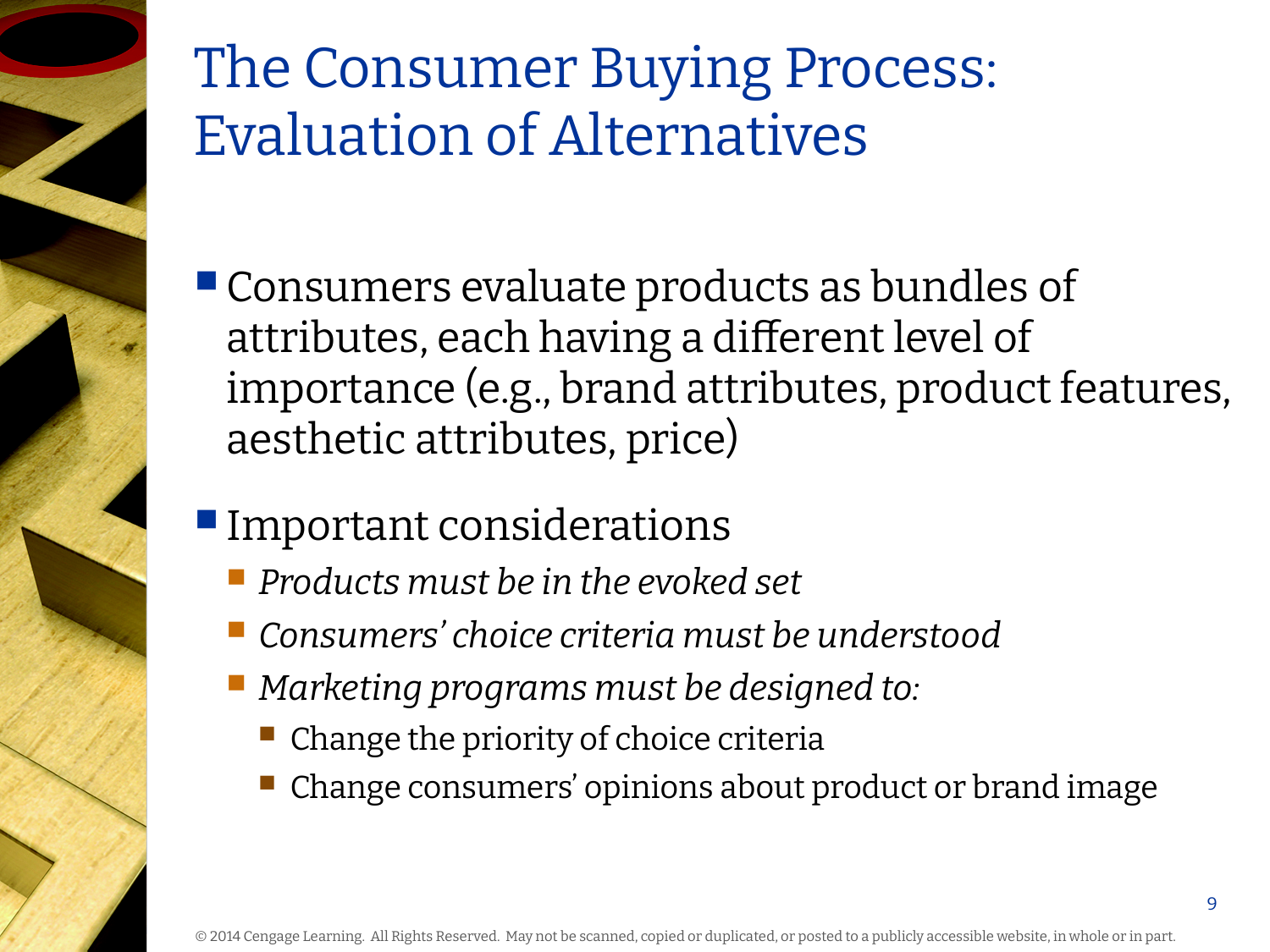

# The Consumer Buying Process: Evaluation of Alternatives

Consumers evaluate products as bundles of attributes, each having a different level of importance (e.g., brand attributes, product features, aesthetic attributes, price)
Important considerations
Products must be in the evoked set
Consumers’ choice criteria must be understood
Marketing programs must be designed to:
Change the priority of choice criteria
Change consumers’ opinions about product or brand image
9